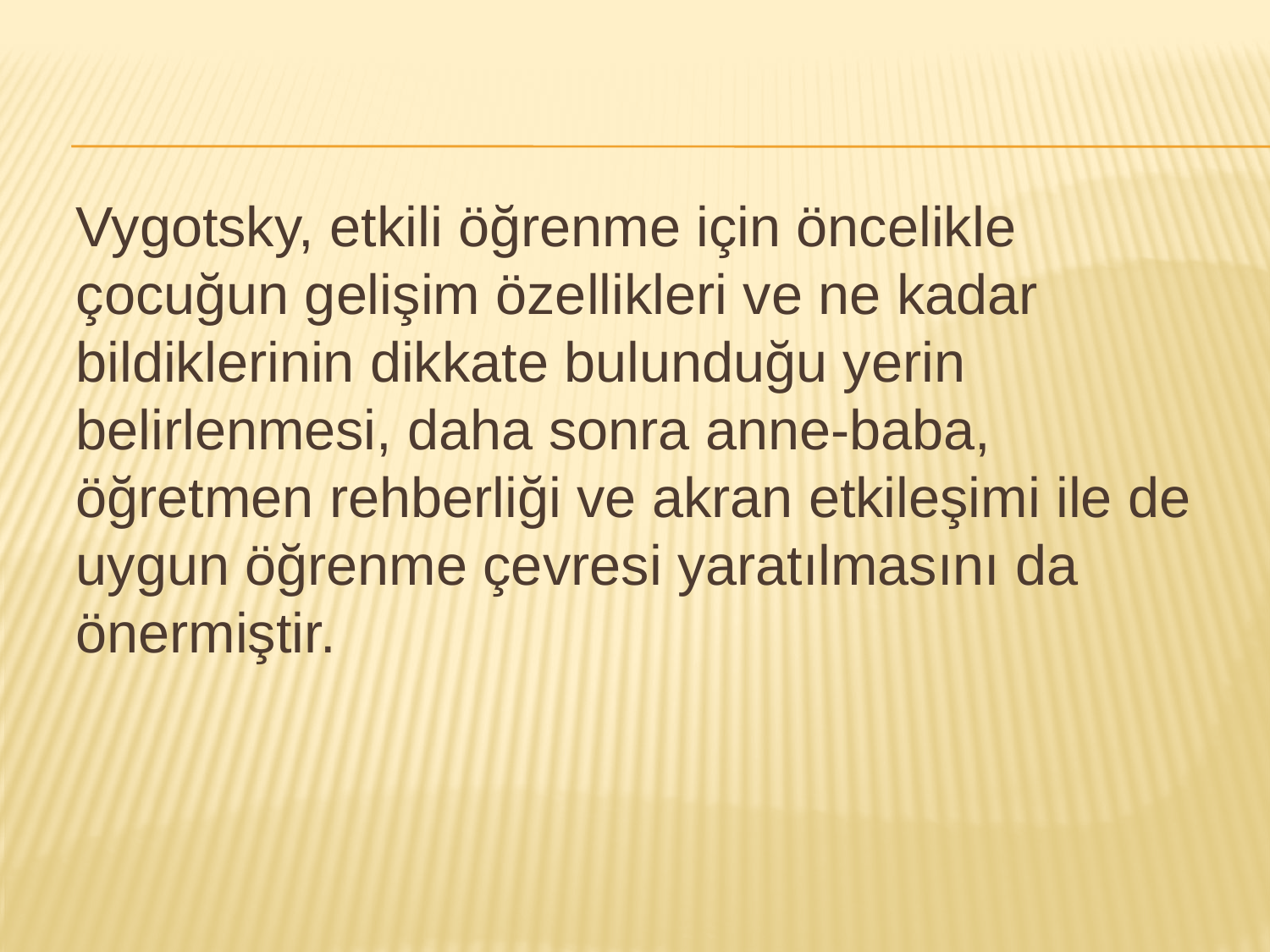

Vygotsky, etkili öğrenme için öncelikle çocuğun gelişim özellikleri ve ne kadar bildiklerinin dikkate bulunduğu yerin belirlenmesi, daha sonra anne-baba, öğretmen rehberliği ve akran etkileşimi ile de uygun öğrenme çevresi yaratılmasını da önermiştir.